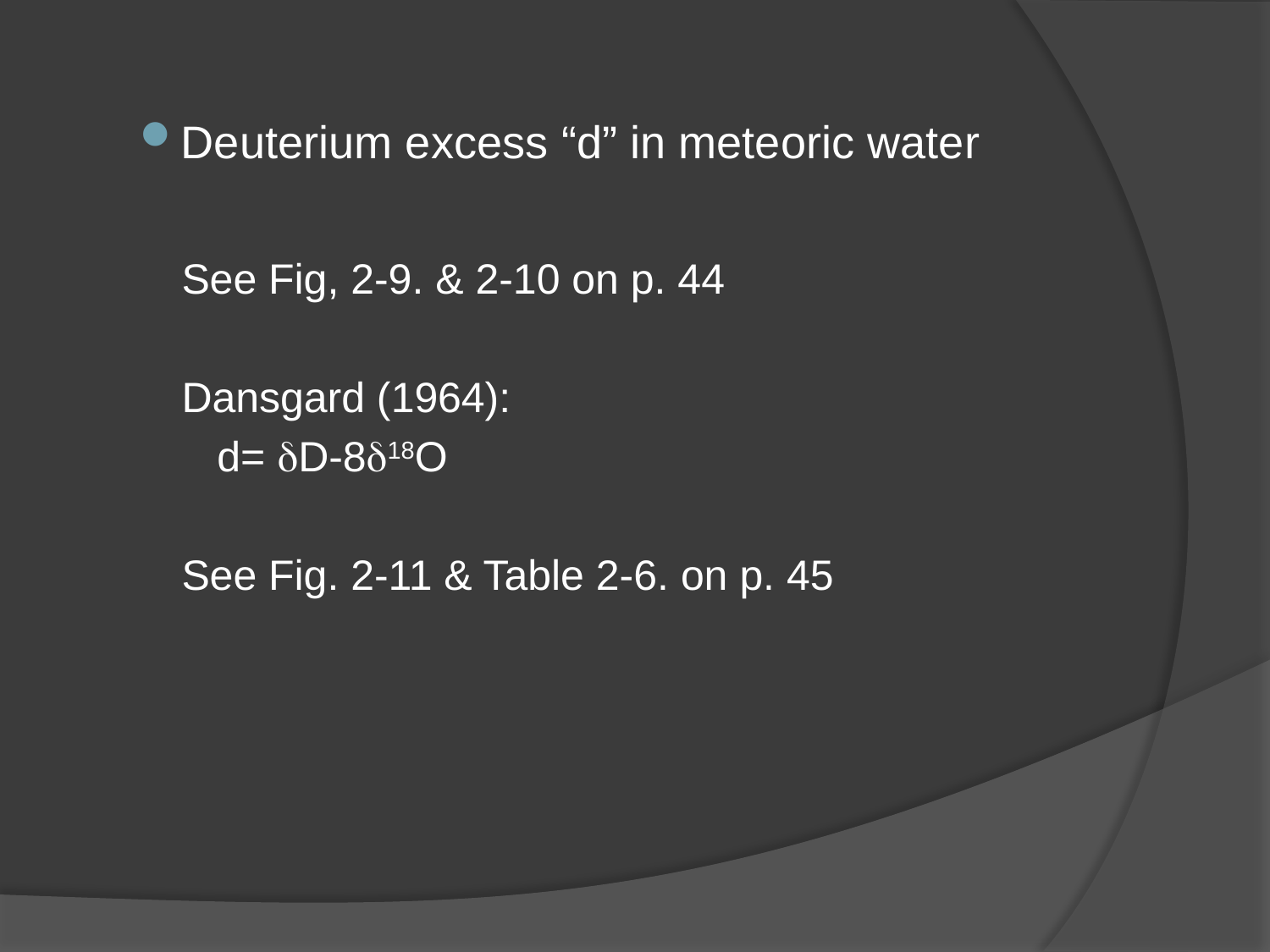

Deuterium excess “d” in meteoric water

See Fig, 2-9. & 2-10 on p. 44

Dansgard (1964):
	d= δD-8δ18O

See Fig. 2-11 & Table 2-6. on p. 45